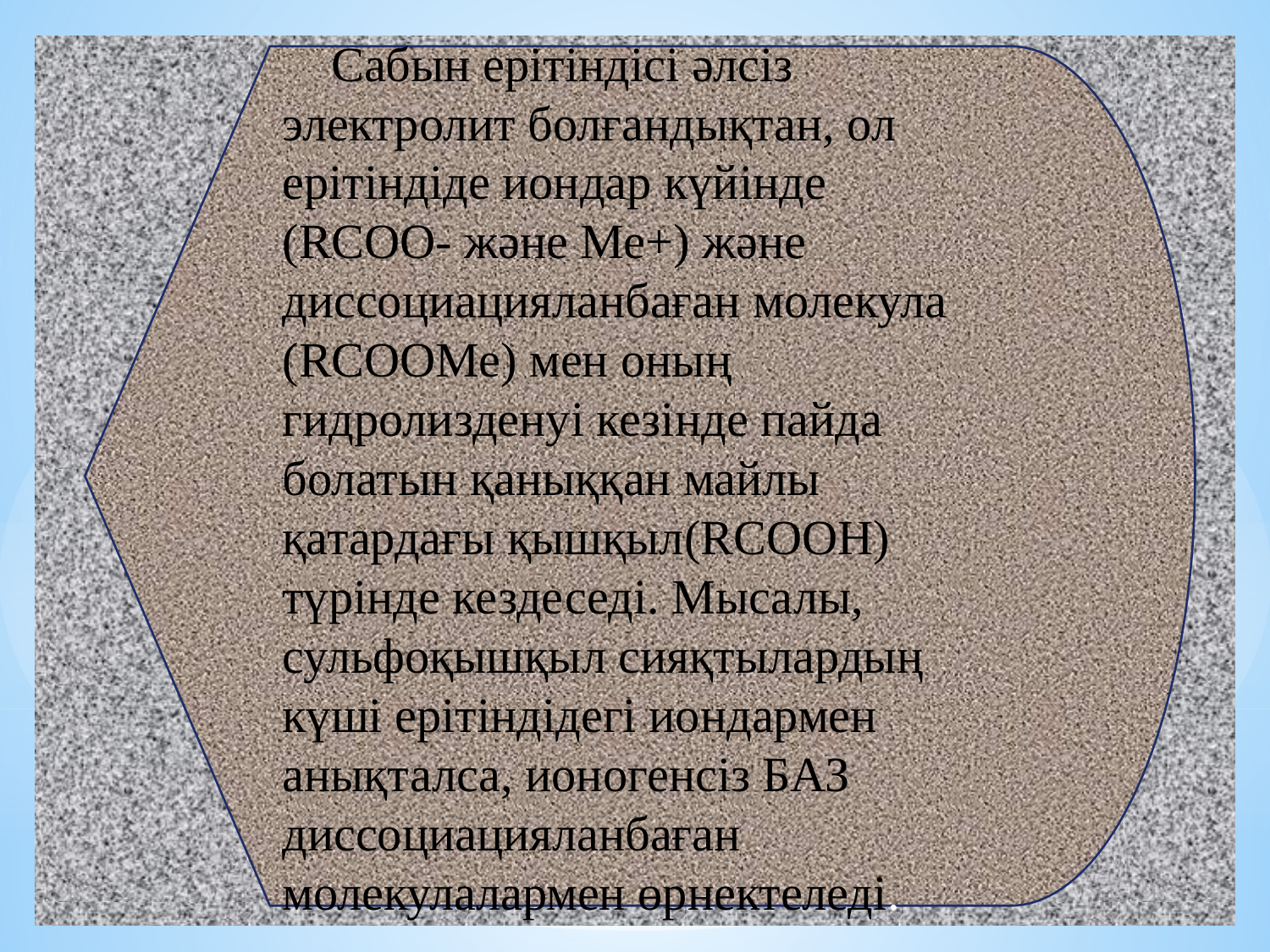

Сабын ерітіндісі әлсіз электролит болғандықтан, ол ерітіндіде иондар күйінде (RCOO- және Ме+) және диссоциацияланбаған молекула (RCOOМе) мен оның гидролизденуі кезінде пайда болатын қаныққан майлы қатардағы қышқыл(RCOOН) түрінде кездеседі. Мысалы, сульфоқышқыл сияқтылардың күші ерітіндідегі иондармен анықталса, ионогенсіз БАЗ диссоциацияланбаған молекулалармен өрнектеледі.
9
9